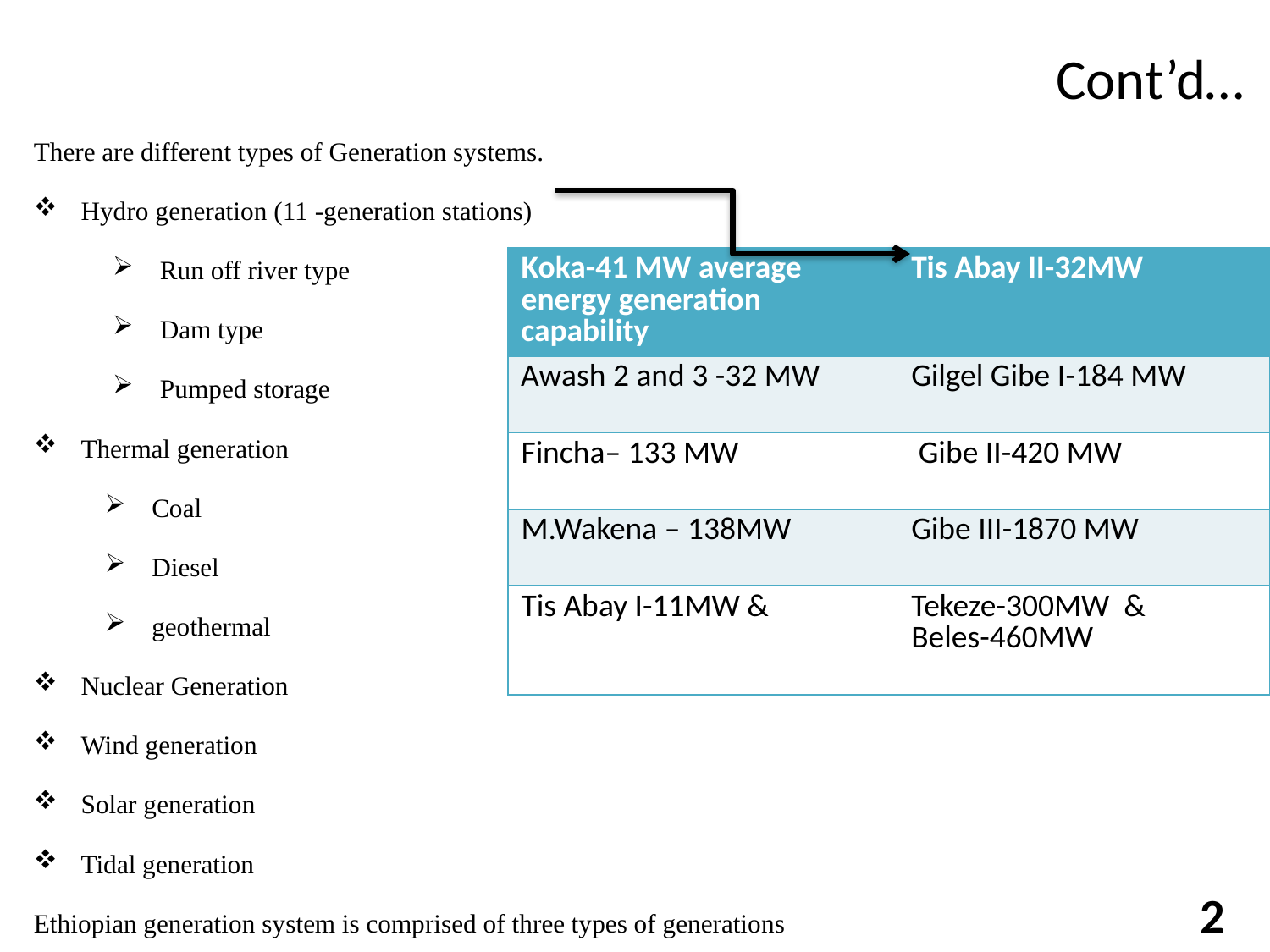

# Cont’d…
There are different types of Generation systems.
Hydro generation (11 -generation stations)
Run off river type
Dam type
Pumped storage
Thermal generation
Coal
Diesel
geothermal
Nuclear Generation
Wind generation
Solar generation
Tidal generation
Ethiopian generation system is comprised of three types of generations
| Koka-41 MW average energy generation capability | Tis Abay II-32MW |
| --- | --- |
| Awash 2 and 3 -32 MW | Gilgel Gibe I-184 MW |
| Fincha– 133 MW | Gibe II-420 MW |
| M.Wakena – 138MW | Gibe III-1870 MW |
| Tis Abay I-11MW & | Tekeze-300MW & Beles-460MW |
2